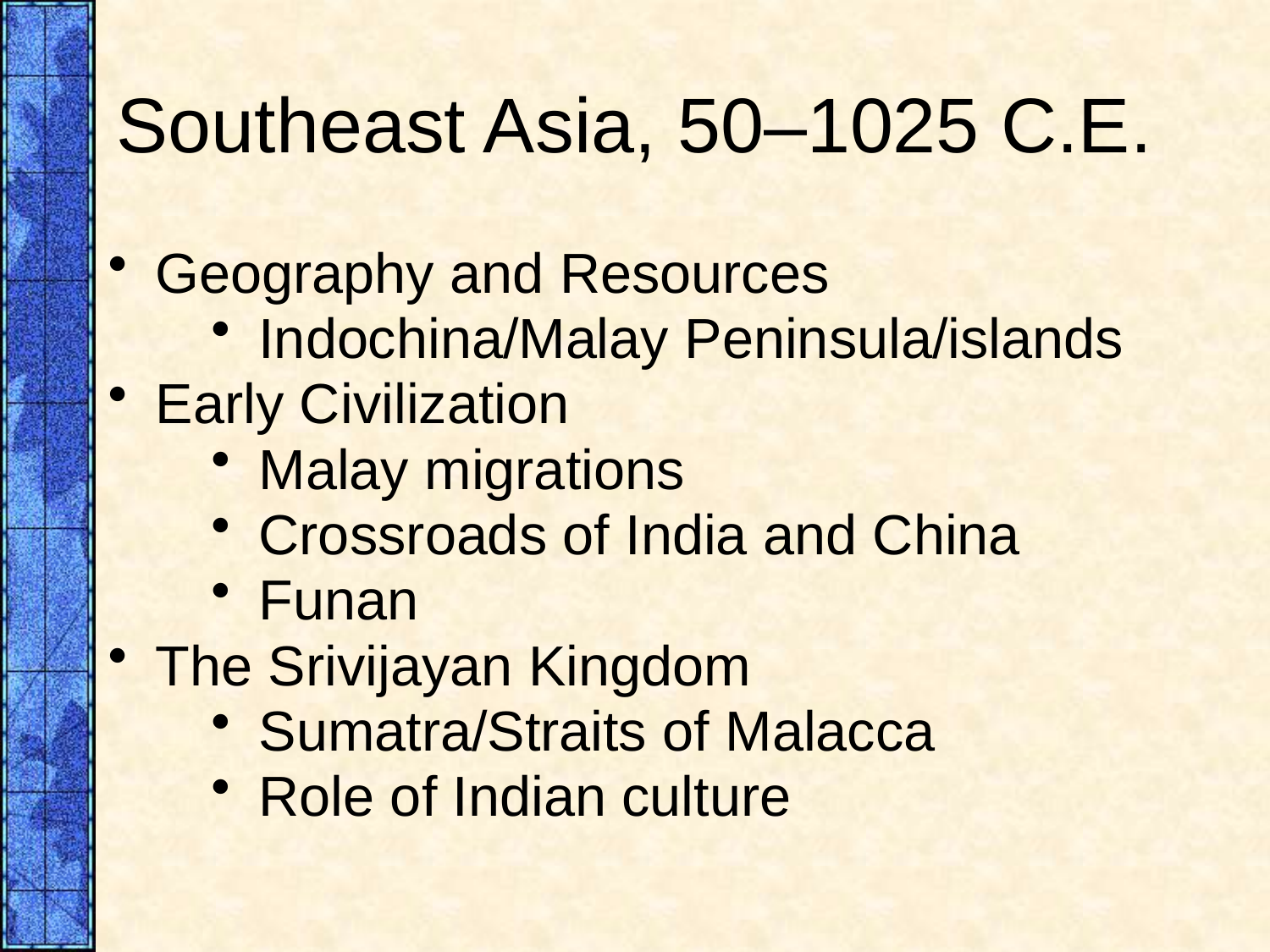

# Southeast Asia, 50–1025 C.E.
Geography and Resources
Indochina/Malay Peninsula/islands
Early Civilization
Malay migrations
Crossroads of India and China
Funan
The Srivijayan Kingdom
Sumatra/Straits of Malacca
Role of Indian culture